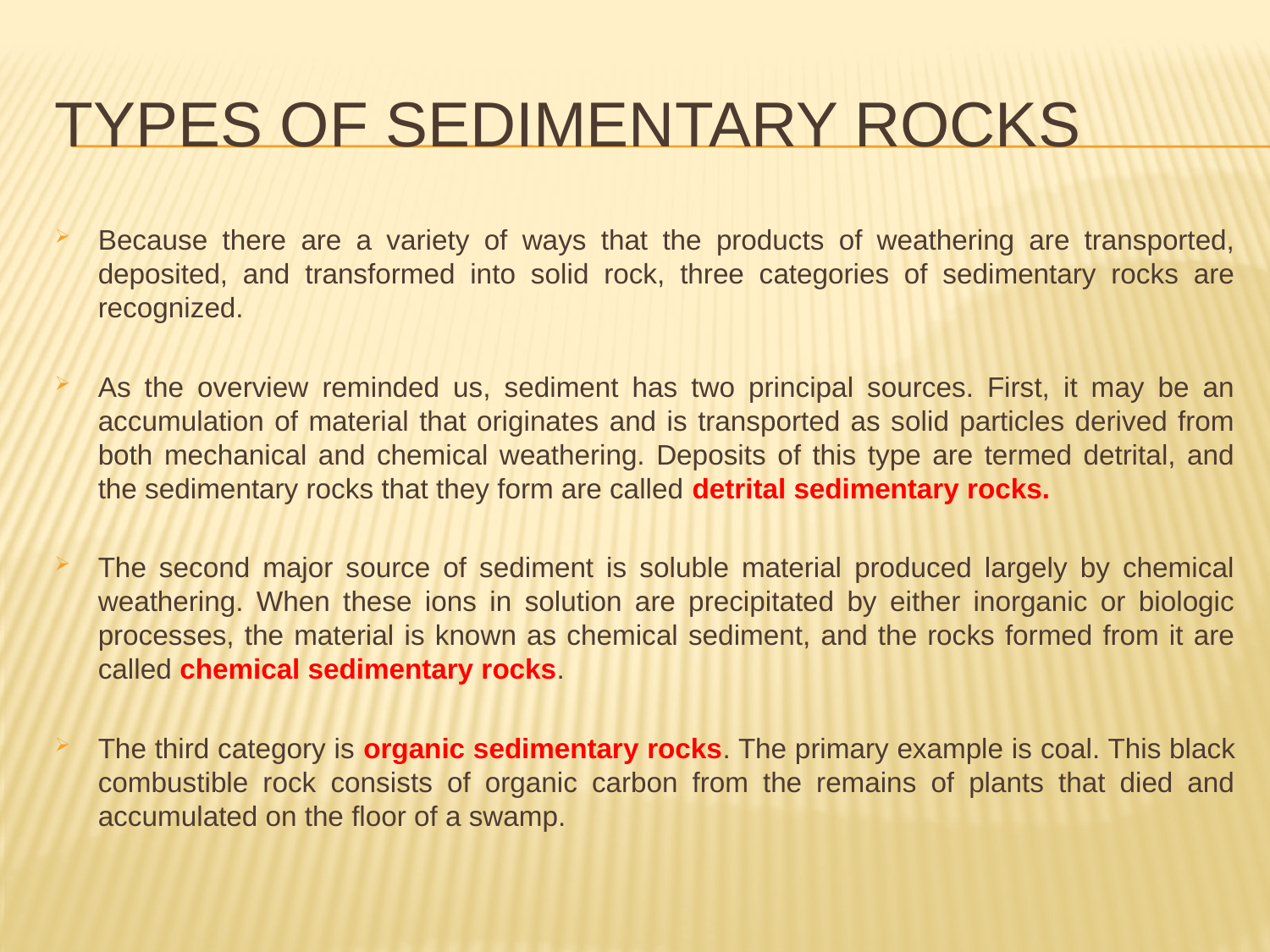

# Types of Sedimentary Rocks
Because there are a variety of ways that the products of weathering are transported, deposited, and transformed into solid rock, three categories of sedimentary rocks are recognized.

As the overview reminded us, sediment has two principal sources. First, it may be an accumulation of material that originates and is transported as solid particles derived from both mechanical and chemical weathering. Deposits of this type are termed detrital, and the sedimentary rocks that they form are called detrital sedimentary rocks.

The second major source of sediment is soluble material produced largely by chemical weathering. When these ions in solution are precipitated by either inorganic or biologic processes, the material is known as chemical sediment, and the rocks formed from it are called chemical sedimentary rocks.

The third category is organic sedimentary rocks. The primary example is coal. This black combustible rock consists of organic carbon from the remains of plants that died and accumulated on the floor of a swamp.